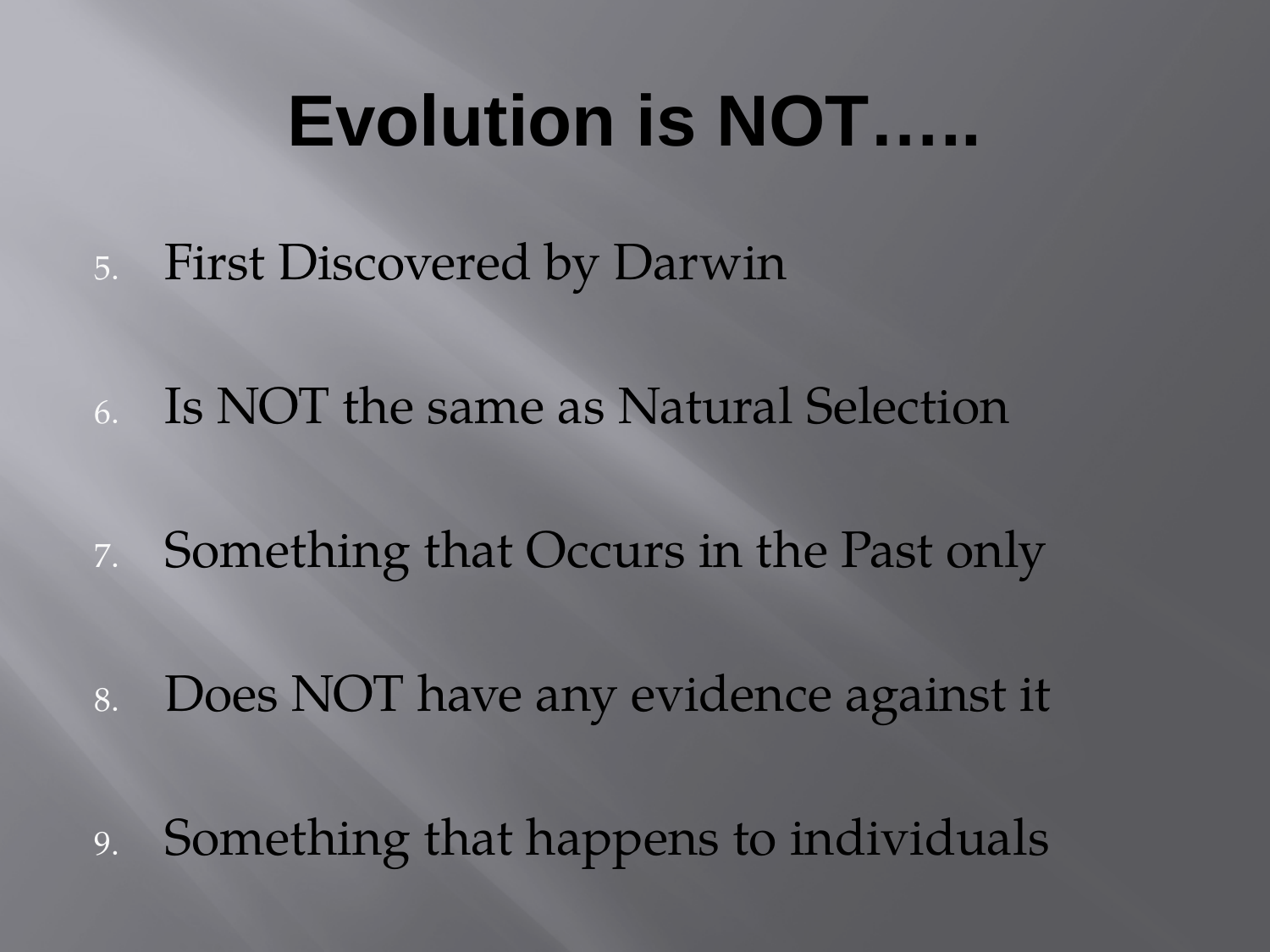

# Evolution is NOT…..
First Discovered by Darwin

Is NOT the same as Natural Selection

Something that Occurs in the Past only

Does NOT have any evidence against it

Something that happens to individuals